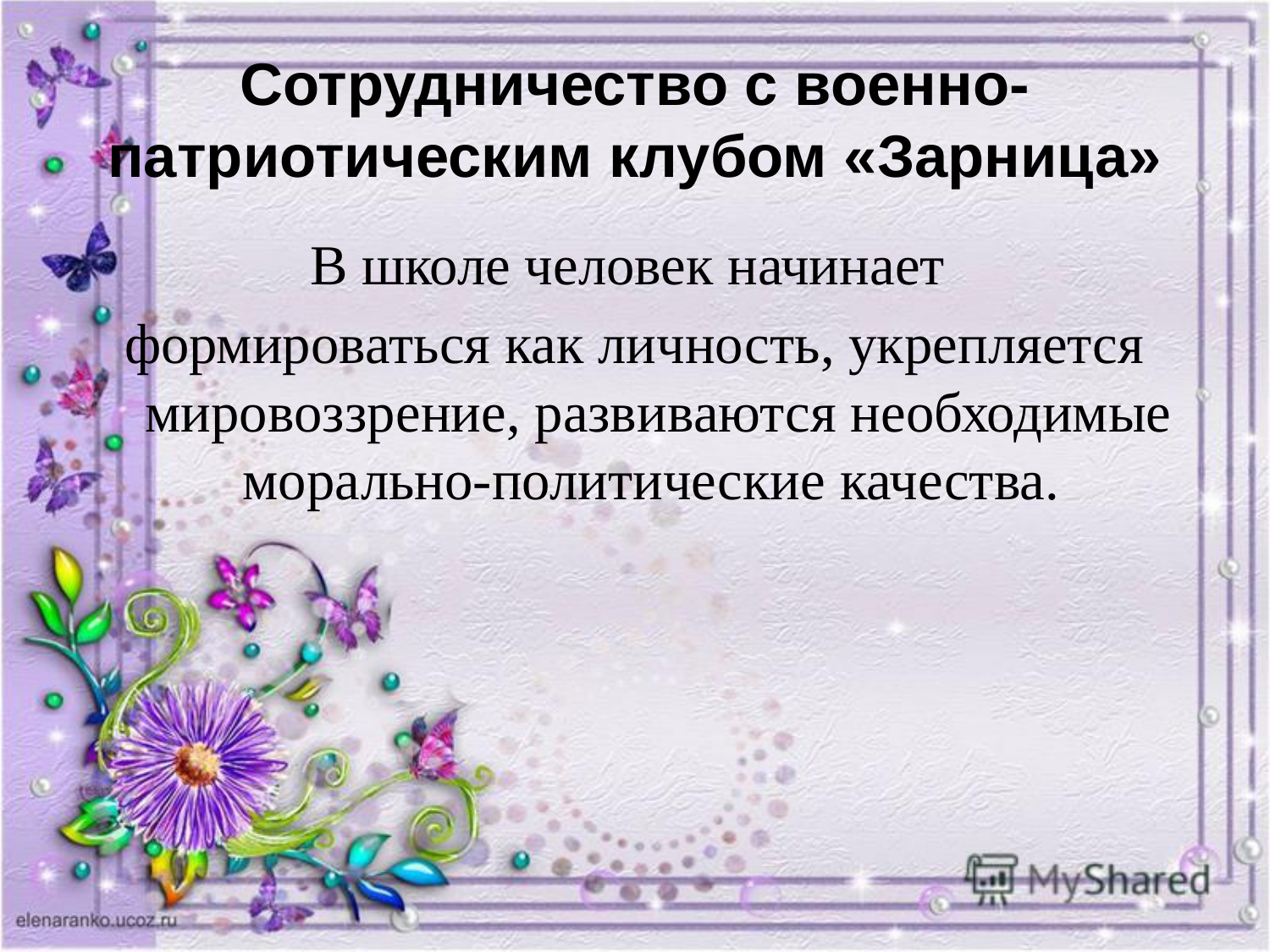

# Сотрудничество с военно-патриотическим клубом «Зарница»
В школе человек начинает
формироваться как личность, укрепляется мировоззрение, развиваются необходимые морально-политические качества.